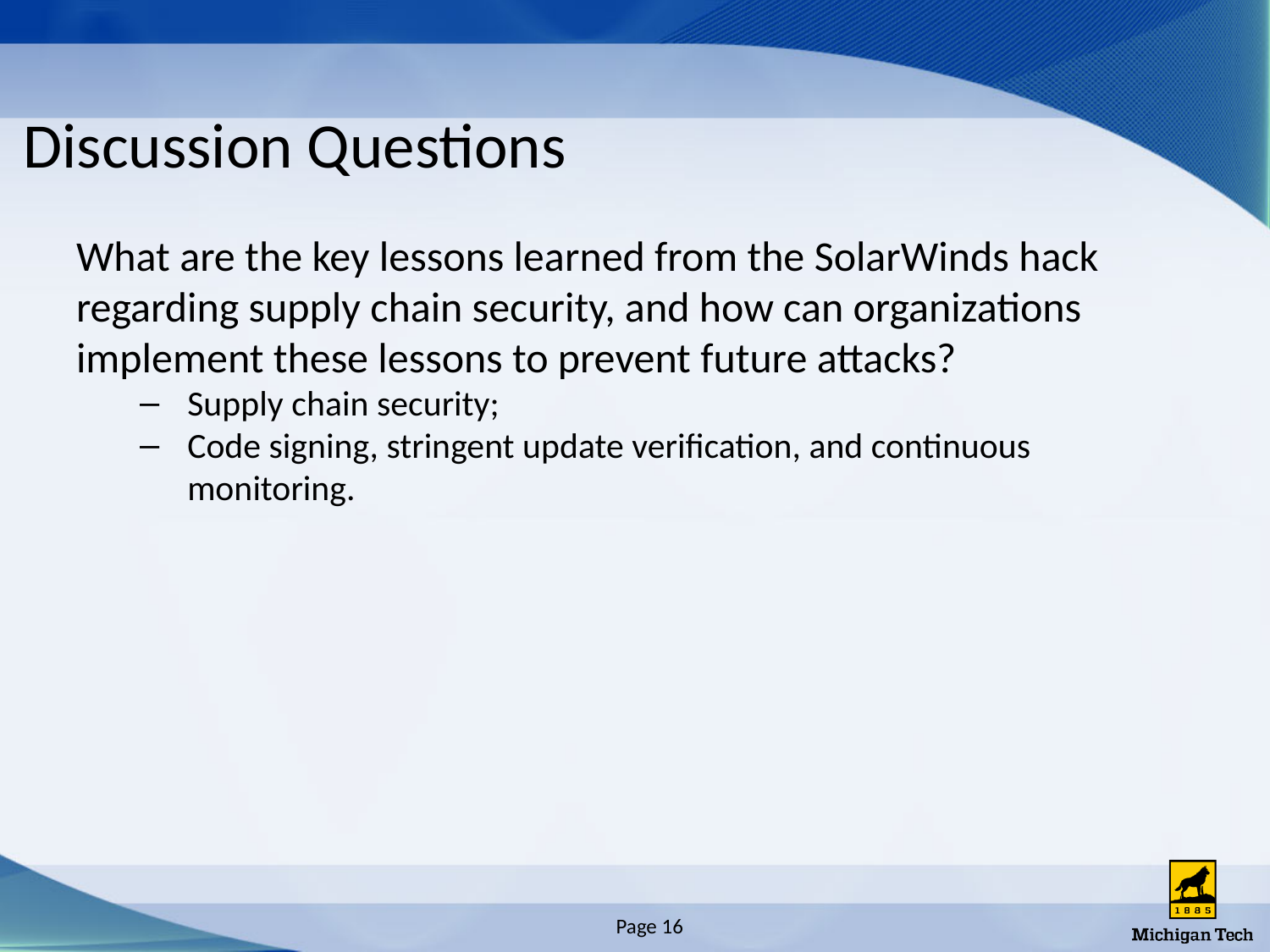

# Discussion Questions
What are the key lessons learned from the SolarWinds hack regarding supply chain security, and how can organizations implement these lessons to prevent future attacks?
Supply chain security;
Code signing, stringent update verification, and continuous monitoring.